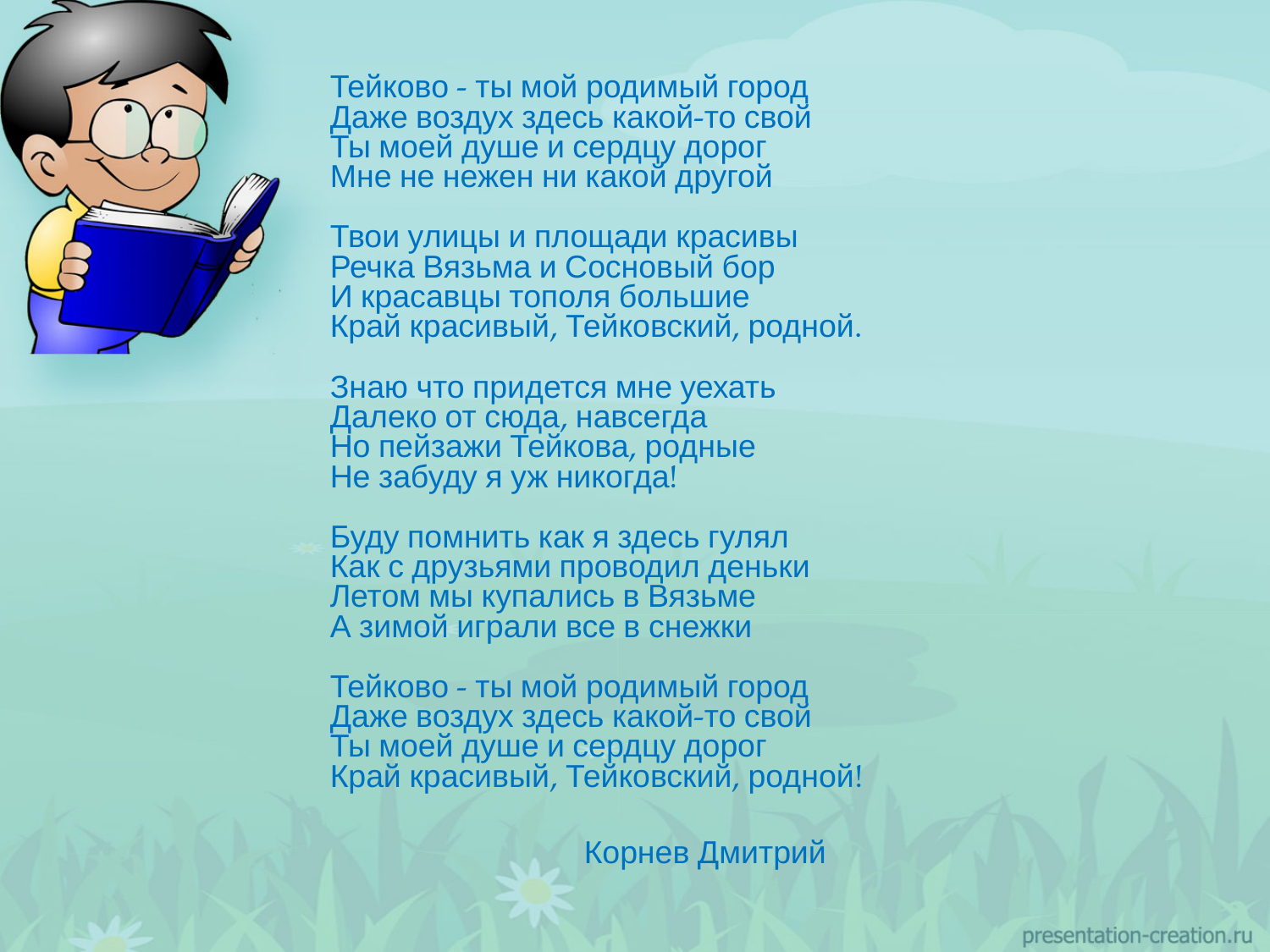

Тейково - ты мой родимый город
Даже воздух здесь какой-то свой
Ты моей душе и сердцу дорог
Мне не нежен ни какой другой
Твои улицы и площади красивы
Речка Вязьма и Сосновый бор
И красавцы тополя большие
Край красивый, Тейковский, родной.
Знаю что придется мне уехать
Далеко от сюда, навсегда
Но пейзажи Тейкова, родные
Не забуду я уж никогда!
Буду помнить как я здесь гулял
Как с друзьями проводил деньки
Летом мы купались в Вязьме
А зимой играли все в снежки
Тейково - ты мой родимый город
Даже воздух здесь какой-то свой
Ты моей душе и сердцу дорог
Край красивый, Тейковский, родной!

		Корнев Дмитрий